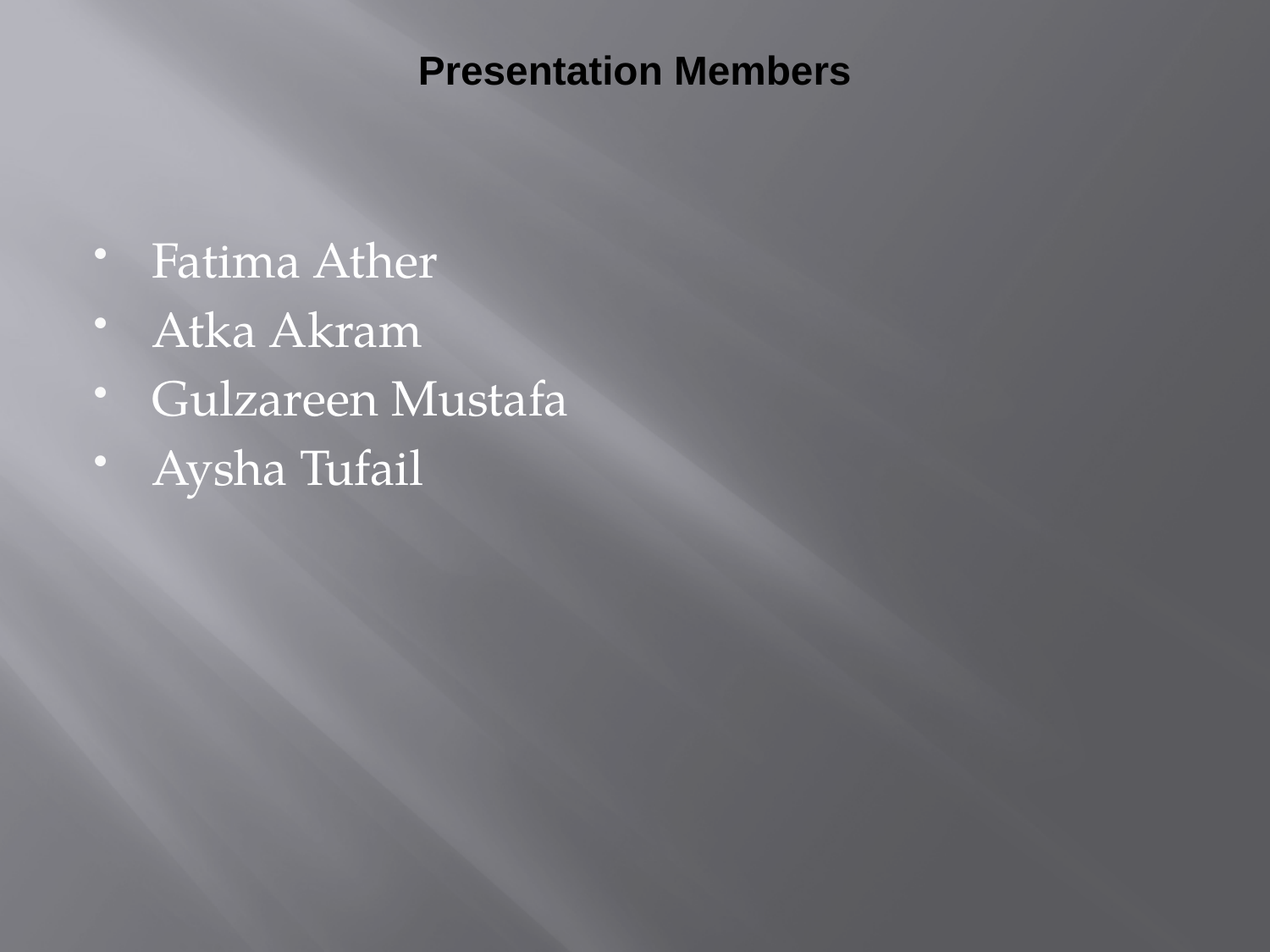

# Presentation Members
Fatima Ather
Atka Akram
Gulzareen Mustafa
Aysha Tufail